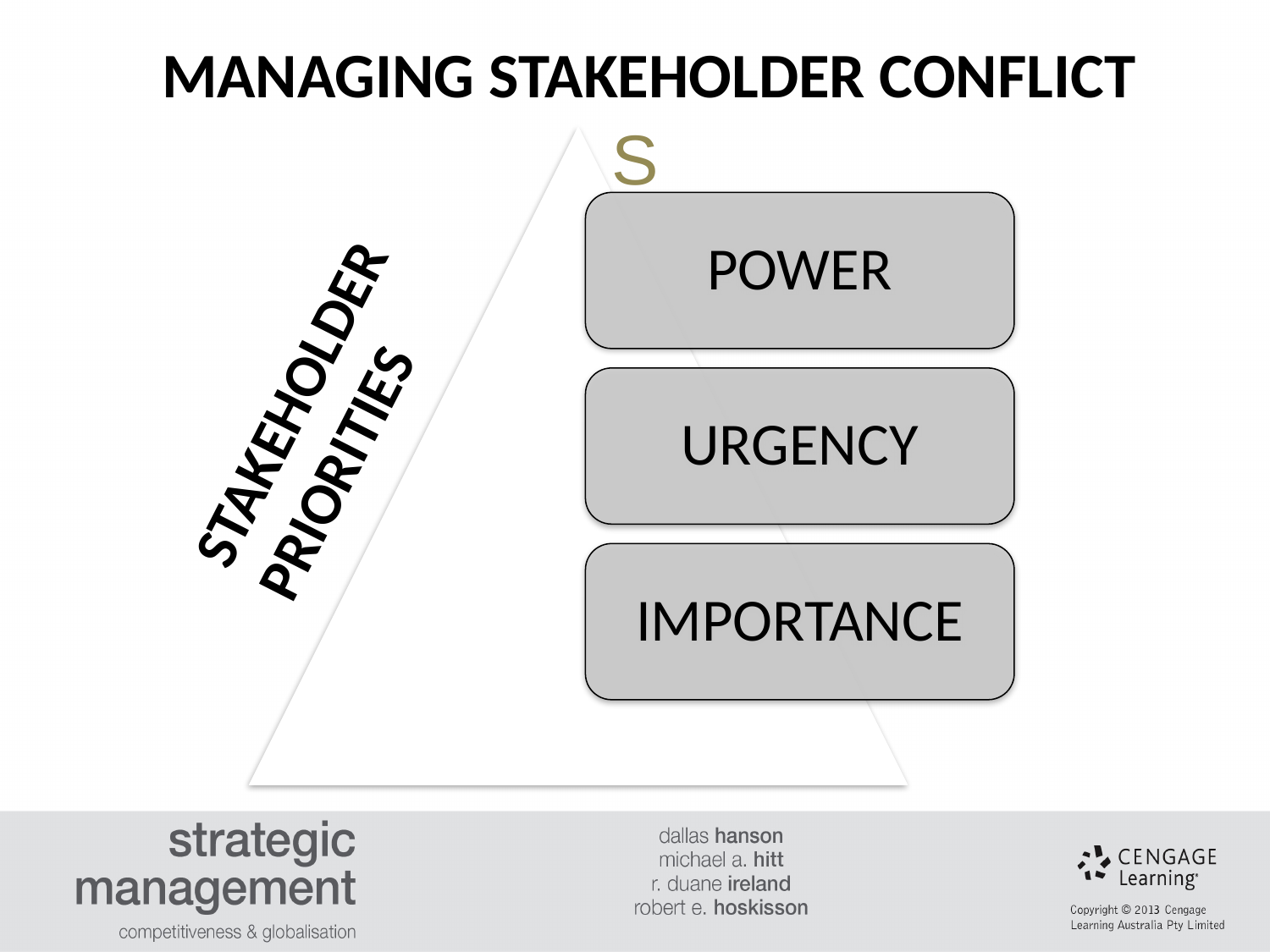

MANAGING STAKEHOLDER CONFLICT
# s
POWER
URGENCY
IMPORTANCE

STAKEHOLDER PRIORITIES